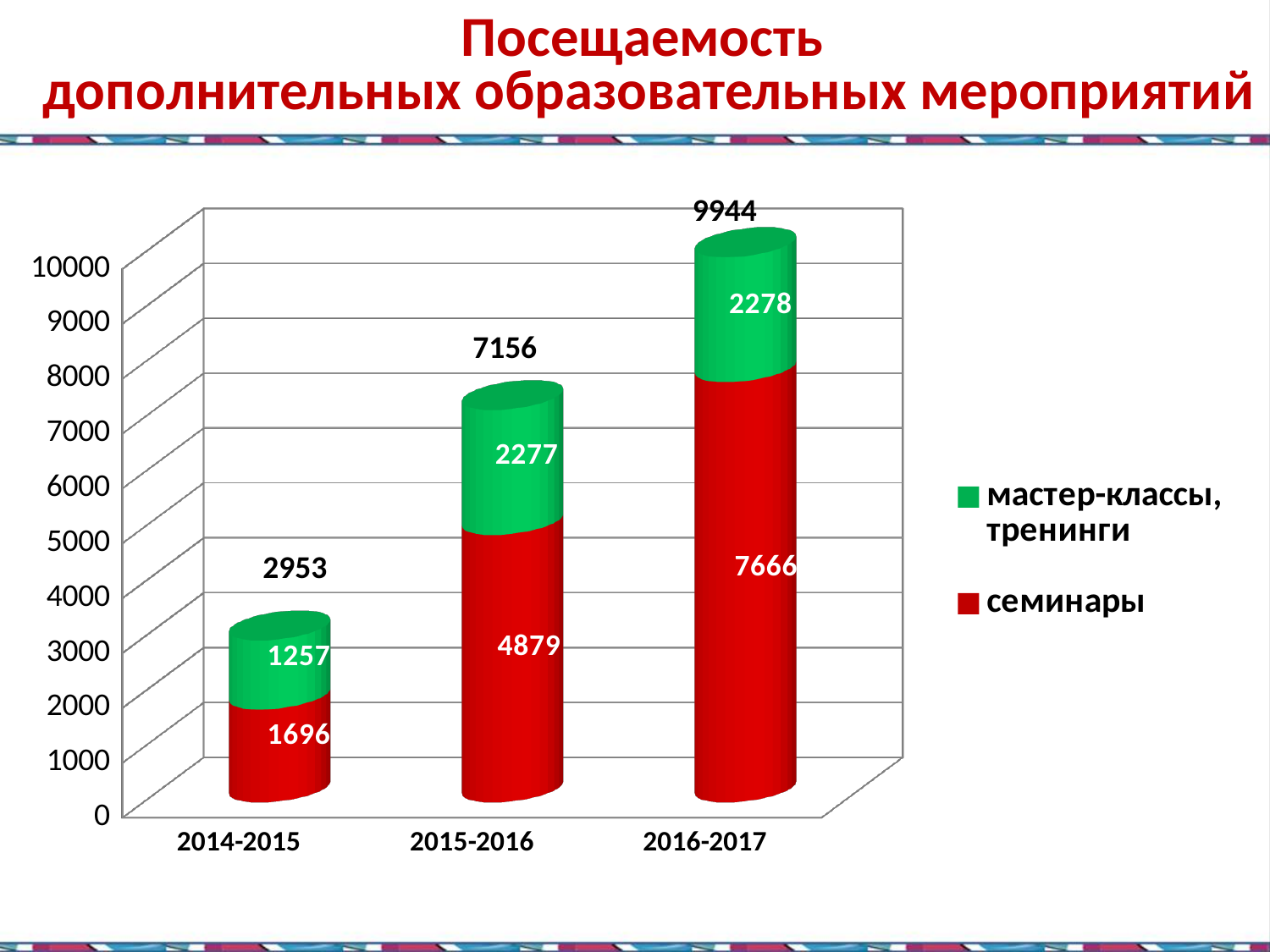

# Посещаемость дополнительных образовательных мероприятий

[unsupported chart]

9944
7156
2953